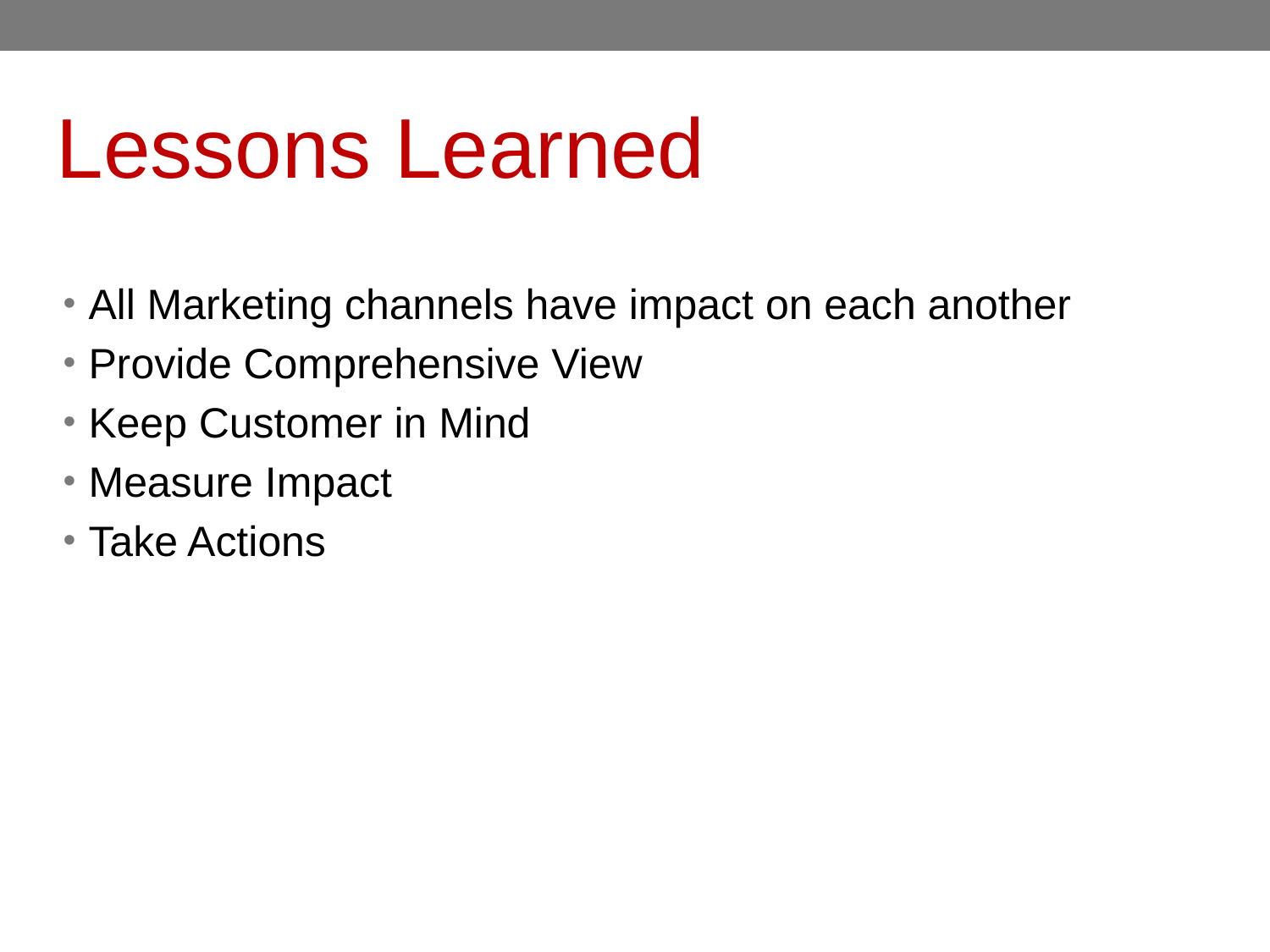

Lessons Learned
All Marketing channels have impact on each another
Provide Comprehensive View
Keep Customer in Mind
Measure Impact
Take Actions